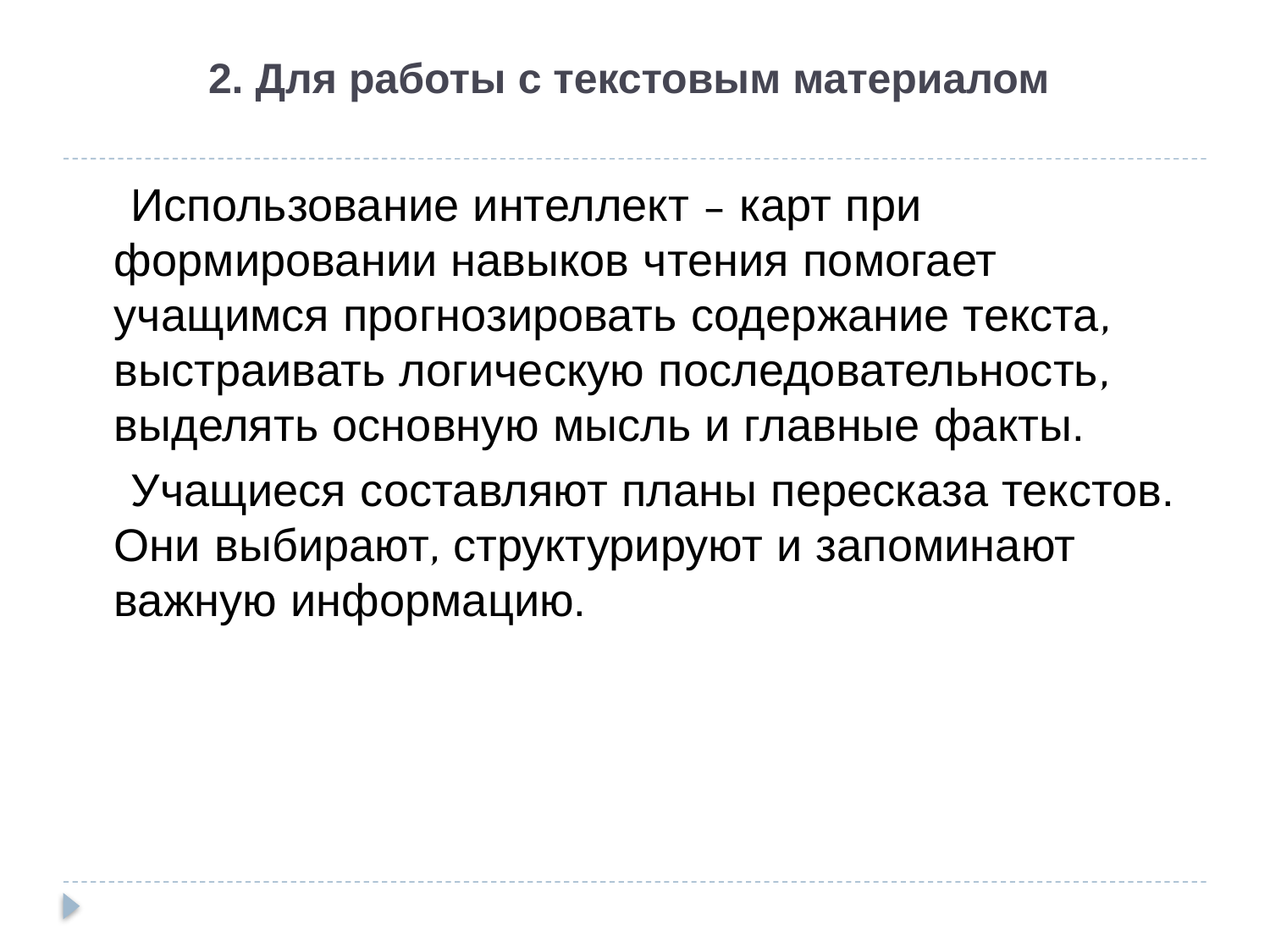

# 2. Для работы с текстовым материалом
    Использование интеллект – карт при формировании навыков чтения помогает учащимся прогнозировать содержание текста, выстраивать логическую последовательность, выделять основную мысль и главные факты.
    Учащиеся составляют планы пересказа текстов. Они выбирают, структурируют и запоминают важную информацию.